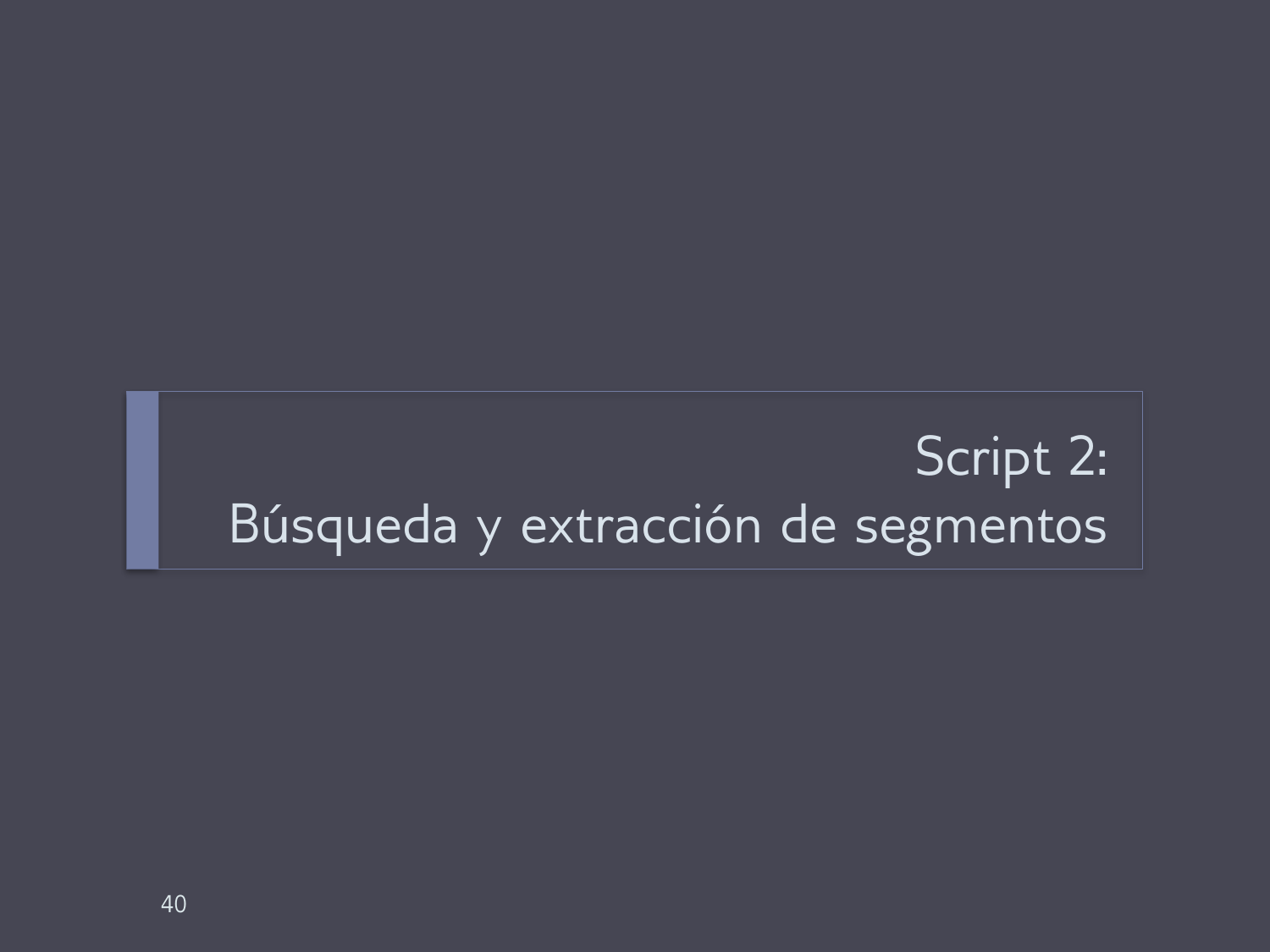

# Script 2: Búsqueda y extracción de segmentos
40